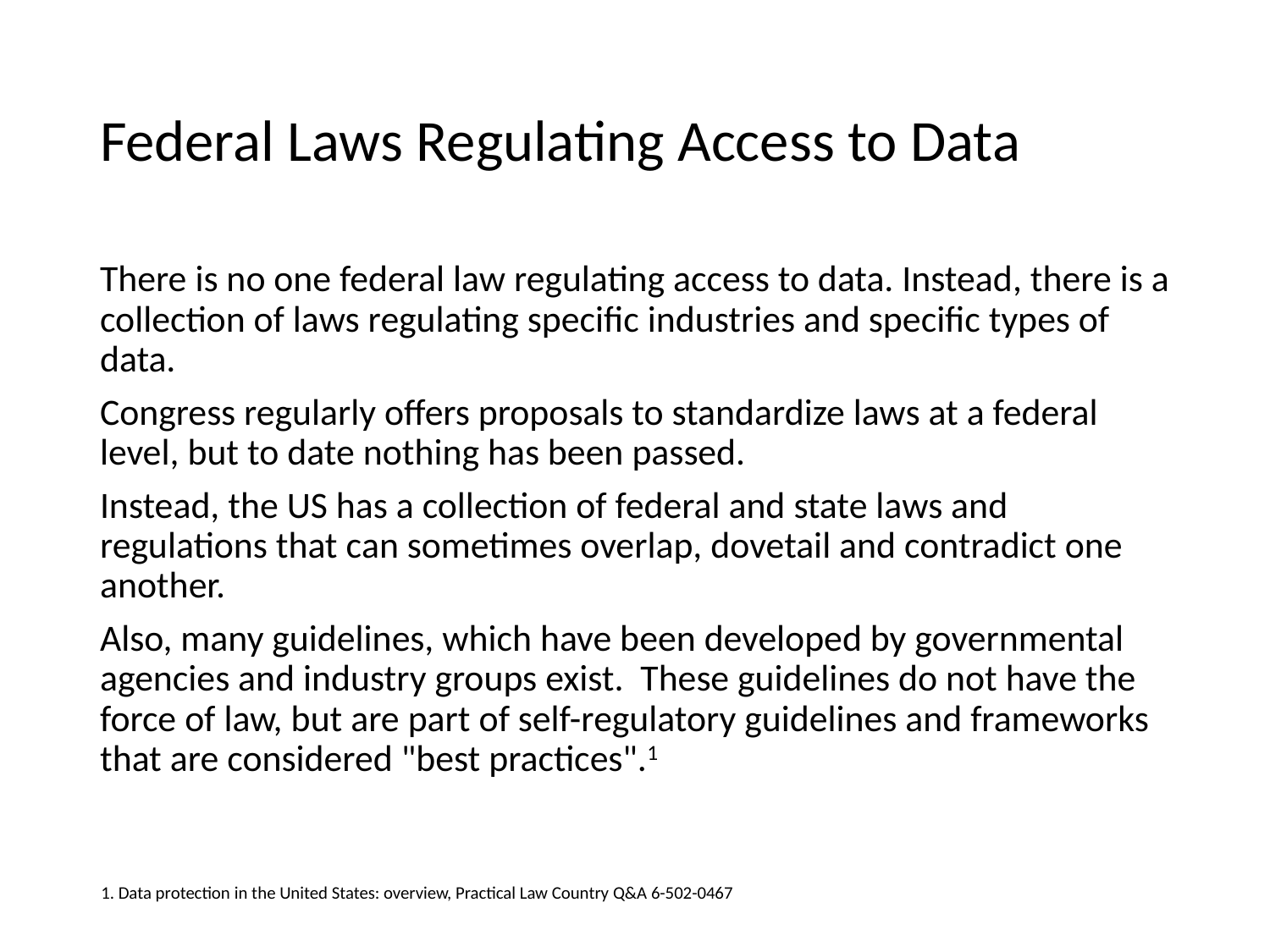

# Federal Laws Regulating Access to Data
There is no one federal law regulating access to data. Instead, there is a collection of laws regulating specific industries and specific types of data.
Congress regularly offers proposals to standardize laws at a federal level, but to date nothing has been passed.
Instead, the US has a collection of federal and state laws and regulations that can sometimes overlap, dovetail and contradict one another.
Also, many guidelines, which have been developed by governmental agencies and industry groups exist.  These guidelines do not have the force of law, but are part of self-regulatory guidelines and frameworks that are considered "best practices".1

1. Data protection in the United States: overview, Practical Law Country Q&A 6-502-0467